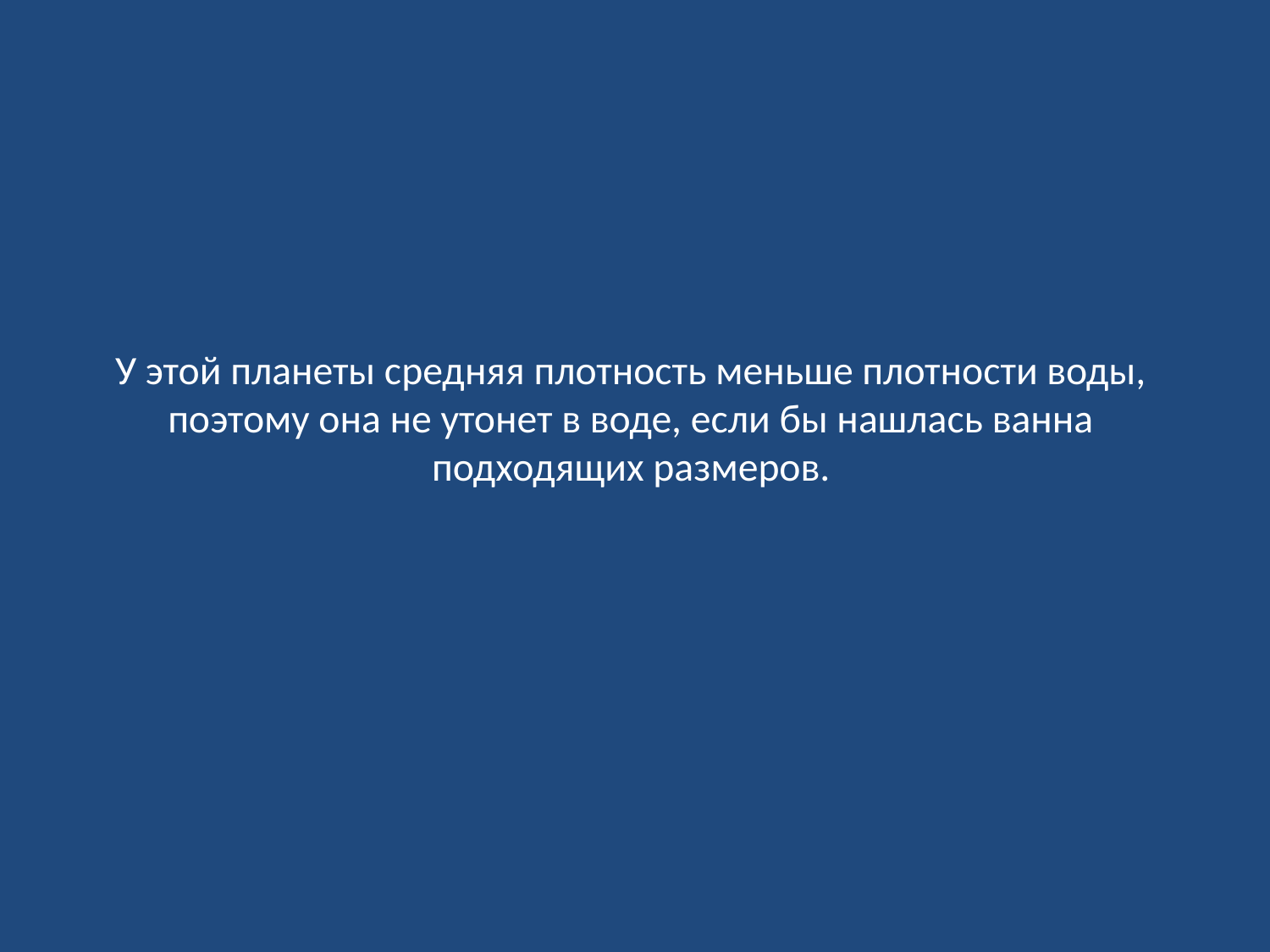

# У этой планеты средняя плотность меньше плотности воды, поэтому она не утонет в воде, если бы нашлась ванна подходящих размеров.